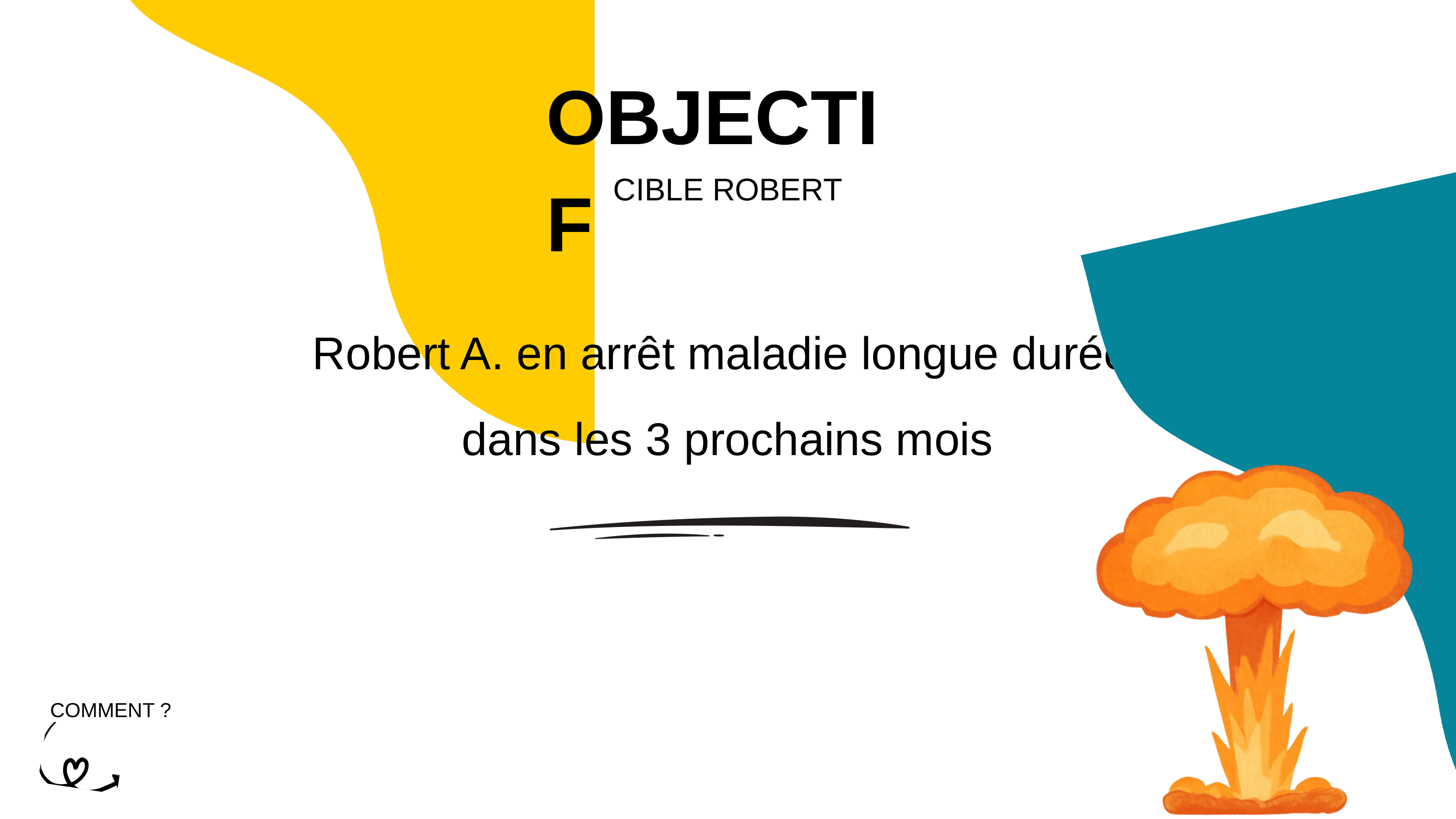

OBJECTIF
CIBLE ROBERT

Robert A. en arrêt maladie longue durée
dans les 3 prochains mois

COMMENT ?